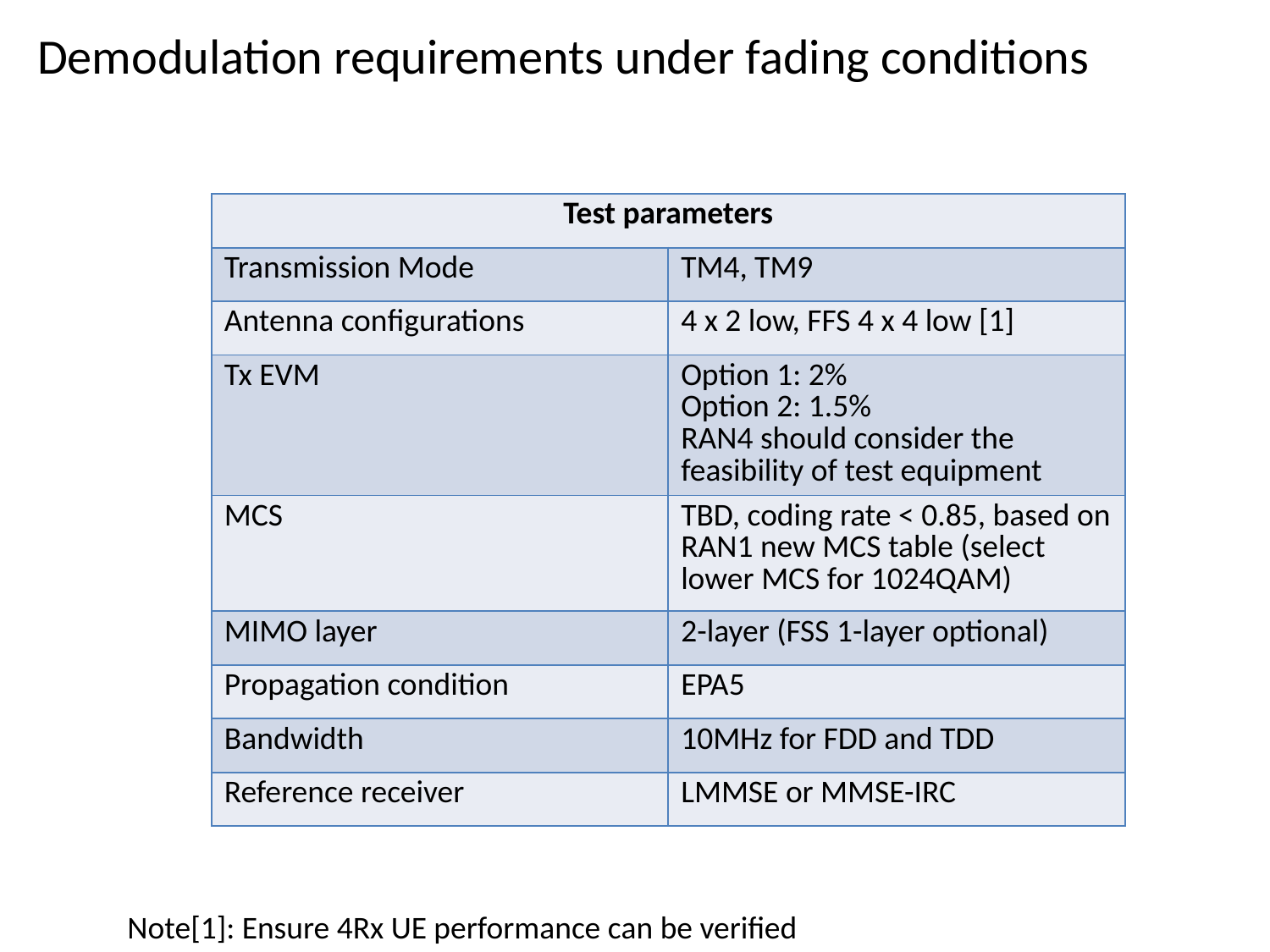

# Demodulation requirements under fading conditions
| Test parameters |  |
| --- | --- |
| Transmission Mode | TM4, TM9 |
| Antenna configurations | 4 x 2 low, FFS 4 x 4 low [1] |
| Tx EVM | Option 1: 2% Option 2: 1.5% RAN4 should consider the feasibility of test equipment |
| MCS | TBD, coding rate < 0.85, based on RAN1 new MCS table (select lower MCS for 1024QAM) |
| MIMO layer | 2-layer (FSS 1-layer optional) |
| Propagation condition | EPA5 |
| Bandwidth | 10MHz for FDD and TDD |
| Reference receiver | LMMSE or MMSE-IRC |
Note[1]: Ensure 4Rx UE performance can be verified